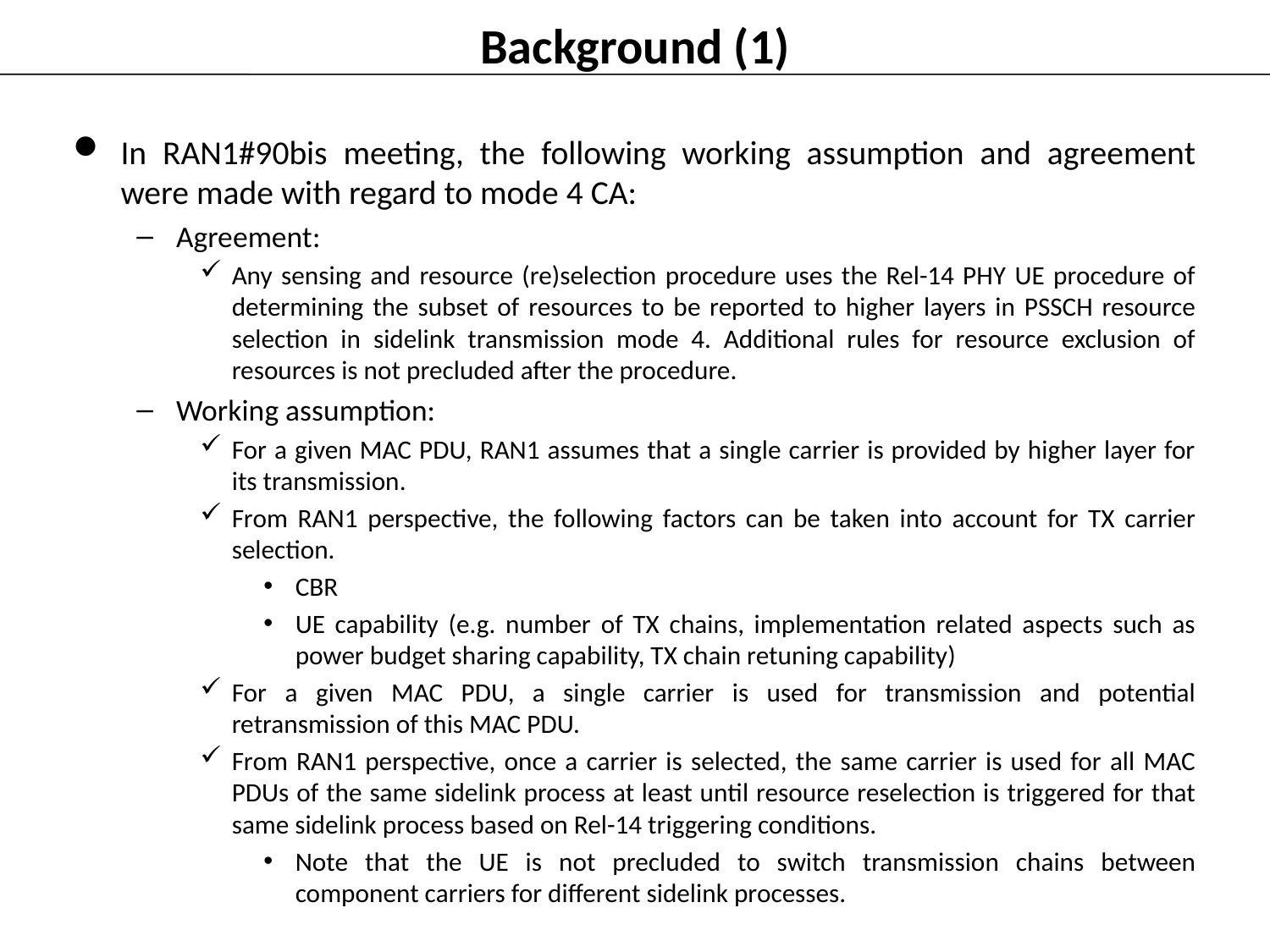

# Background (1)
In RAN1#90bis meeting, the following working assumption and agreement were made with regard to mode 4 CA:
Agreement:
Any sensing and resource (re)selection procedure uses the Rel-14 PHY UE procedure of determining the subset of resources to be reported to higher layers in PSSCH resource selection in sidelink transmission mode 4. Additional rules for resource exclusion of resources is not precluded after the procedure.
Working assumption:
For a given MAC PDU, RAN1 assumes that a single carrier is provided by higher layer for its transmission.
From RAN1 perspective, the following factors can be taken into account for TX carrier selection.
CBR
UE capability (e.g. number of TX chains, implementation related aspects such as power budget sharing capability, TX chain retuning capability)
For a given MAC PDU, a single carrier is used for transmission and potential retransmission of this MAC PDU.
From RAN1 perspective, once a carrier is selected, the same carrier is used for all MAC PDUs of the same sidelink process at least until resource reselection is triggered for that same sidelink process based on Rel-14 triggering conditions.
Note that the UE is not precluded to switch transmission chains between component carriers for different sidelink processes.